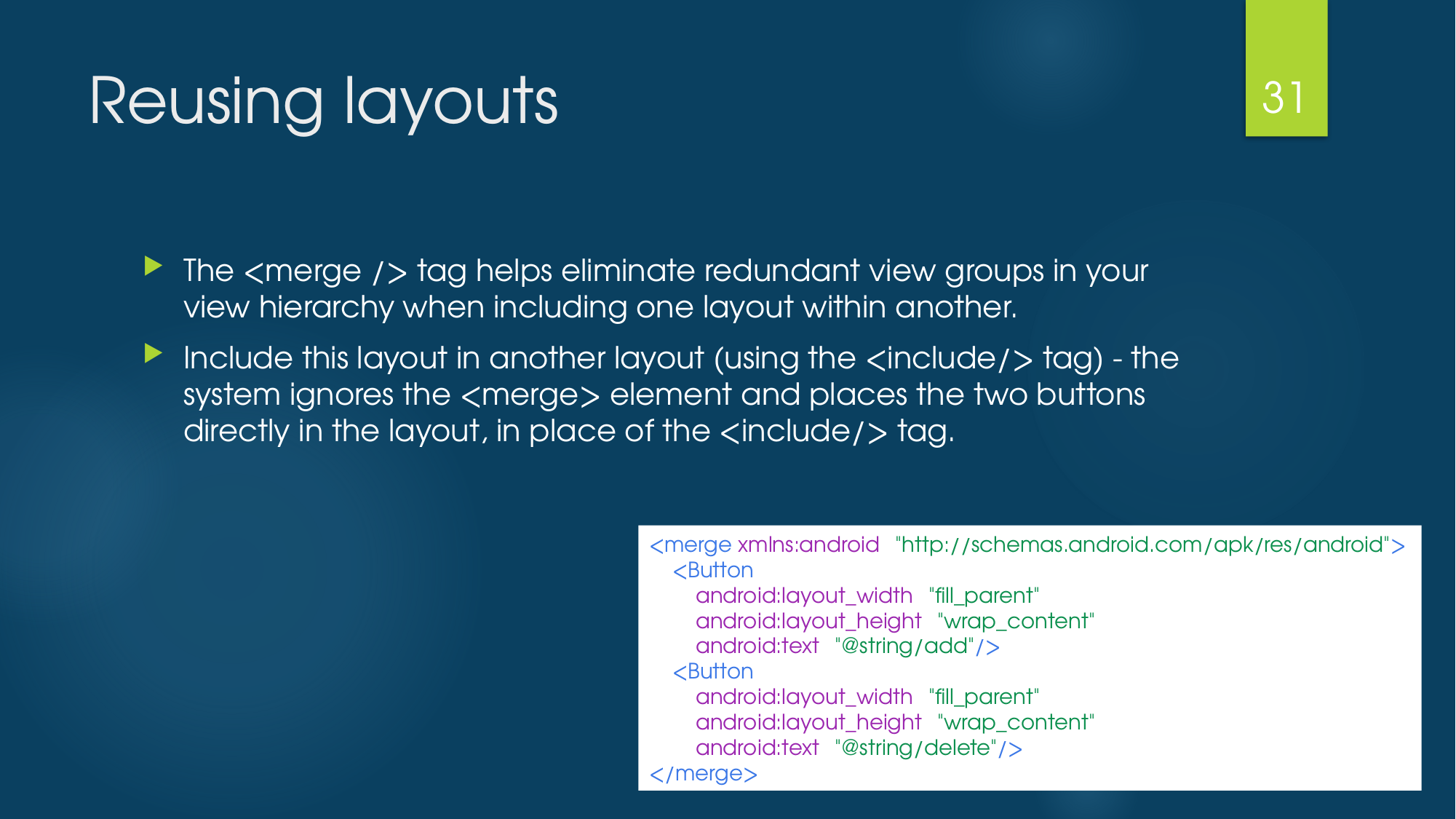

31
# Reusing layouts
The <merge /> tag helps eliminate redundant view groups in your view hierarchy when including one layout within another.
Include this layout in another layout (using the <include/> tag) - the system ignores the <merge> element and places the two buttons directly in the layout, in place of the <include/> tag.
<merge xmlns:android="http://schemas.android.com/apk/res/android">
    <Button
        android:layout_width="fill_parent"
        android:layout_height="wrap_content"
        android:text="@string/add"/>
    <Button
        android:layout_width="fill_parent"
        android:layout_height="wrap_content"
        android:text="@string/delete"/>
</merge>